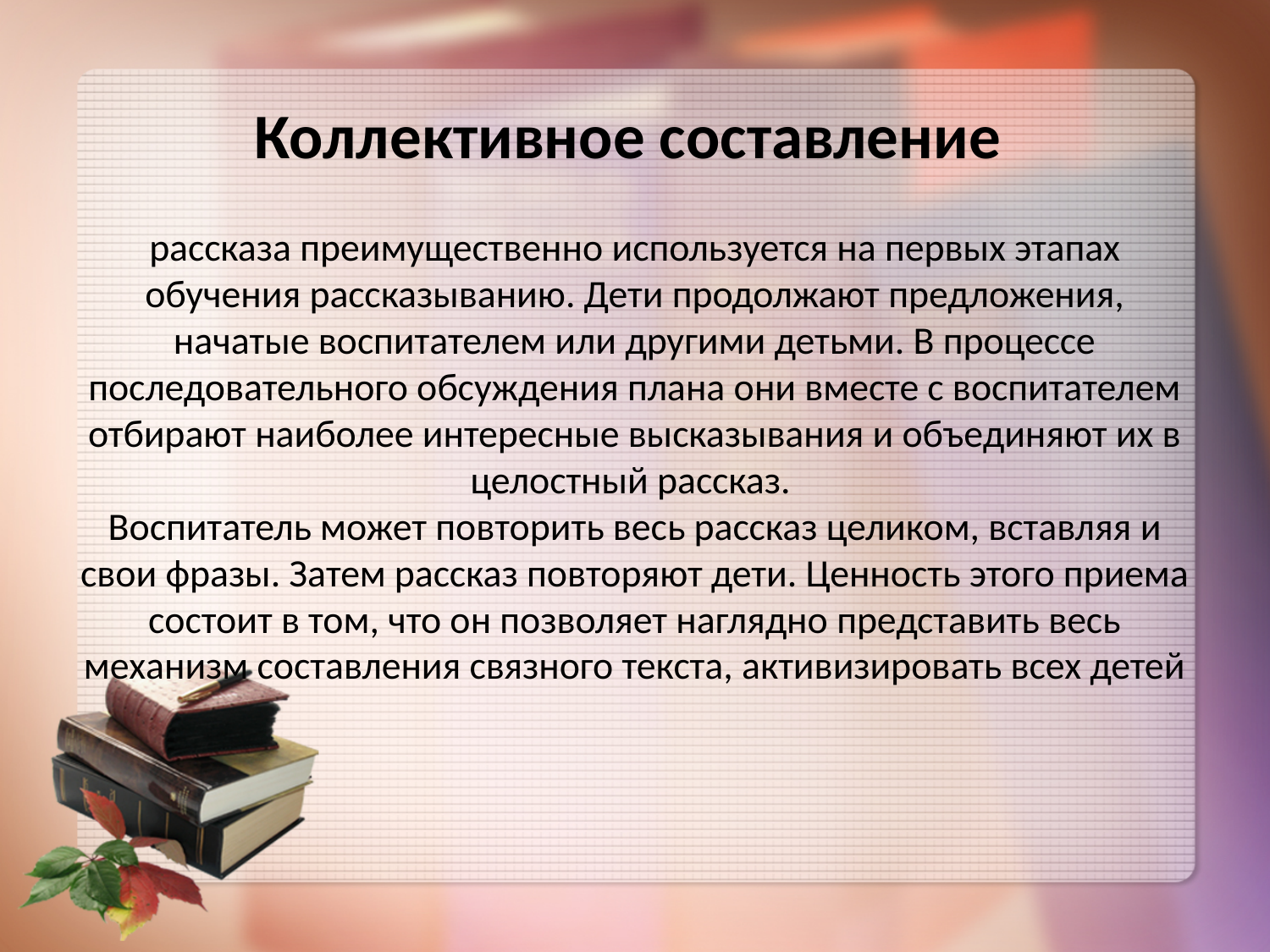

# Коллективное составление рассказа преимущественно используется на первых этапах обучения рассказыванию. Дети продолжают предложения, начатые воспитателем или другими детьми. В процессе последовательного обсуждения плана они вместе с воспитателем отбирают наиболее интересные высказывания и объединяют их в целостный рассказ. Воспитатель может повторить весь рассказ целиком, вставляя и свои фразы. Затем рассказ повторяют дети. Ценность этого приема состоит в том, что он позволяет наглядно представить весь механизм составления связного текста, активизировать всех детей